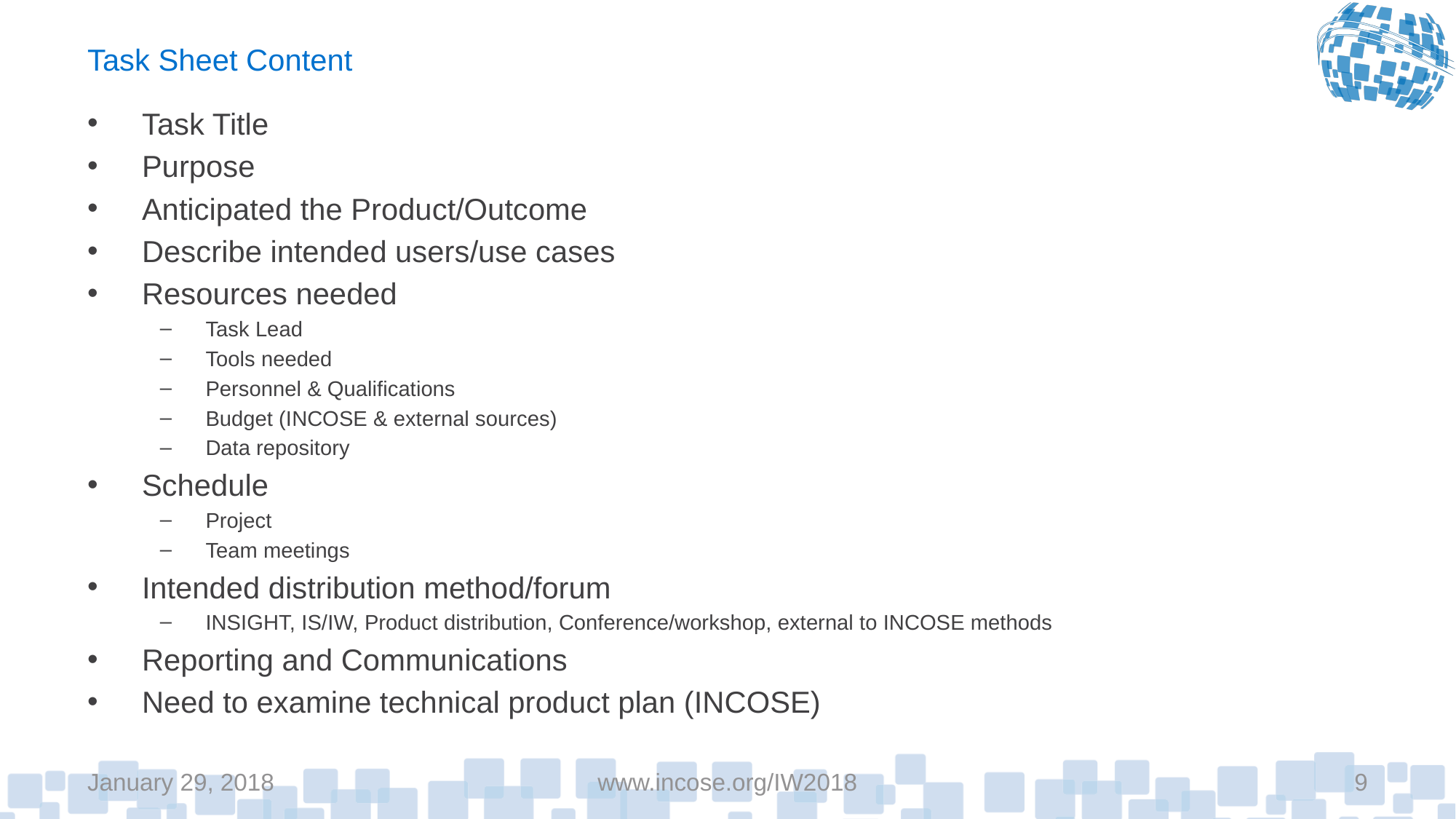

# Task Sheet Content
Task Title
Purpose
Anticipated the Product/Outcome
Describe intended users/use cases
Resources needed
Task Lead
Tools needed
Personnel & Qualifications
Budget (INCOSE & external sources)
Data repository
Schedule
Project
Team meetings
Intended distribution method/forum
INSIGHT, IS/IW, Product distribution, Conference/workshop, external to INCOSE methods
Reporting and Communications
Need to examine technical product plan (INCOSE)
January 29, 2018
www.incose.org/IW2018
9